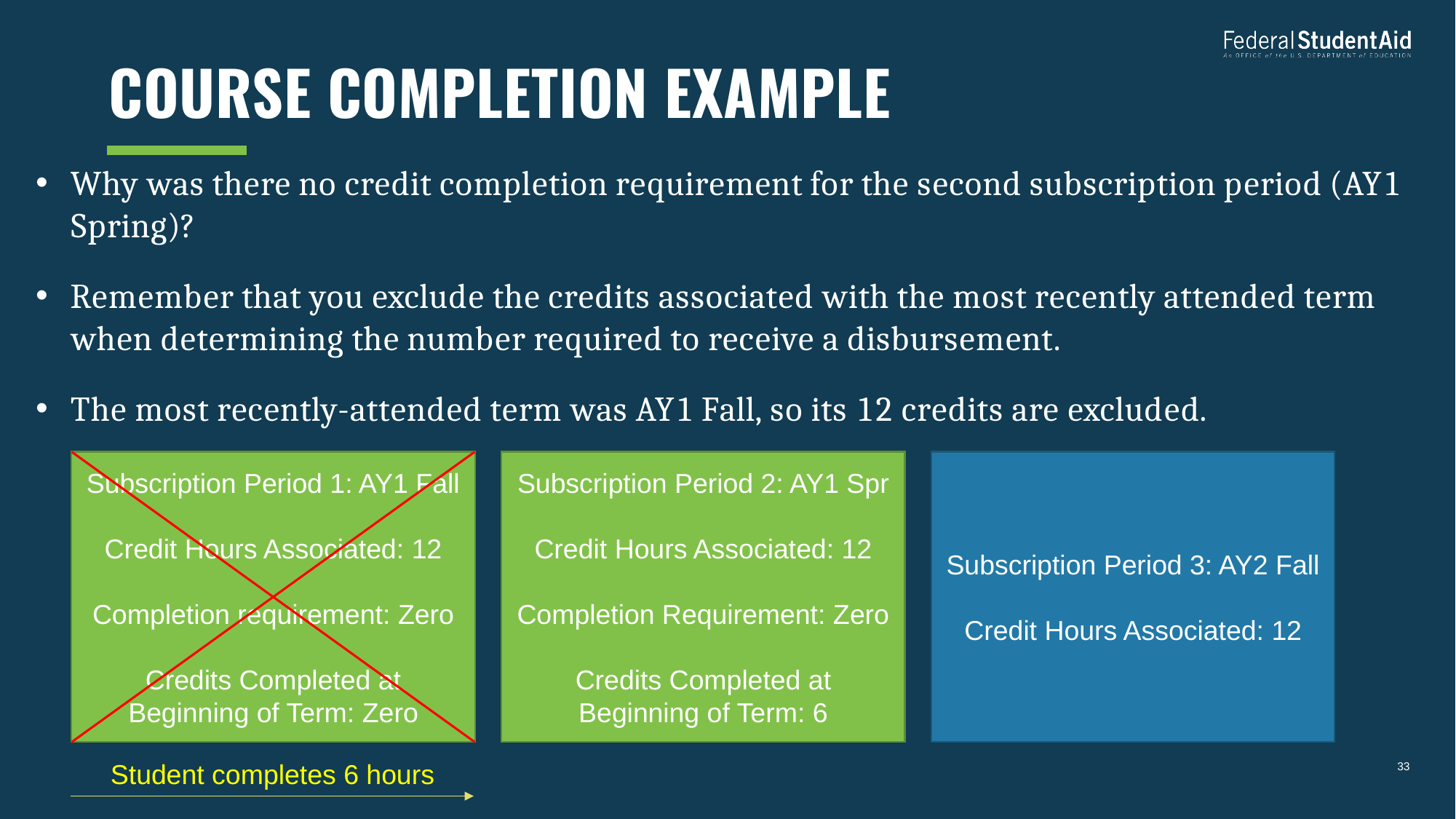

# Course completion example
Why was there no credit completion requirement for the second subscription period (AY1 Spring)?

Remember that you exclude the credits associated with the most recently attended term when determining the number required to receive a disbursement.

The most recently-attended term was AY1 Fall, so its 12 credits are excluded.
Subscription Period 1: AY1 Fall

Credit Hours Associated: 12

Completion requirement: Zero

Credits Completed at Beginning of Term: Zero
Subscription Period 2: AY1 Spr

Credit Hours Associated: 12

Completion Requirement: Zero

Credits Completed at Beginning of Term: 6
Subscription Period 3: AY2 Fall

Credit Hours Associated: 12
Student completes 6 hours
33